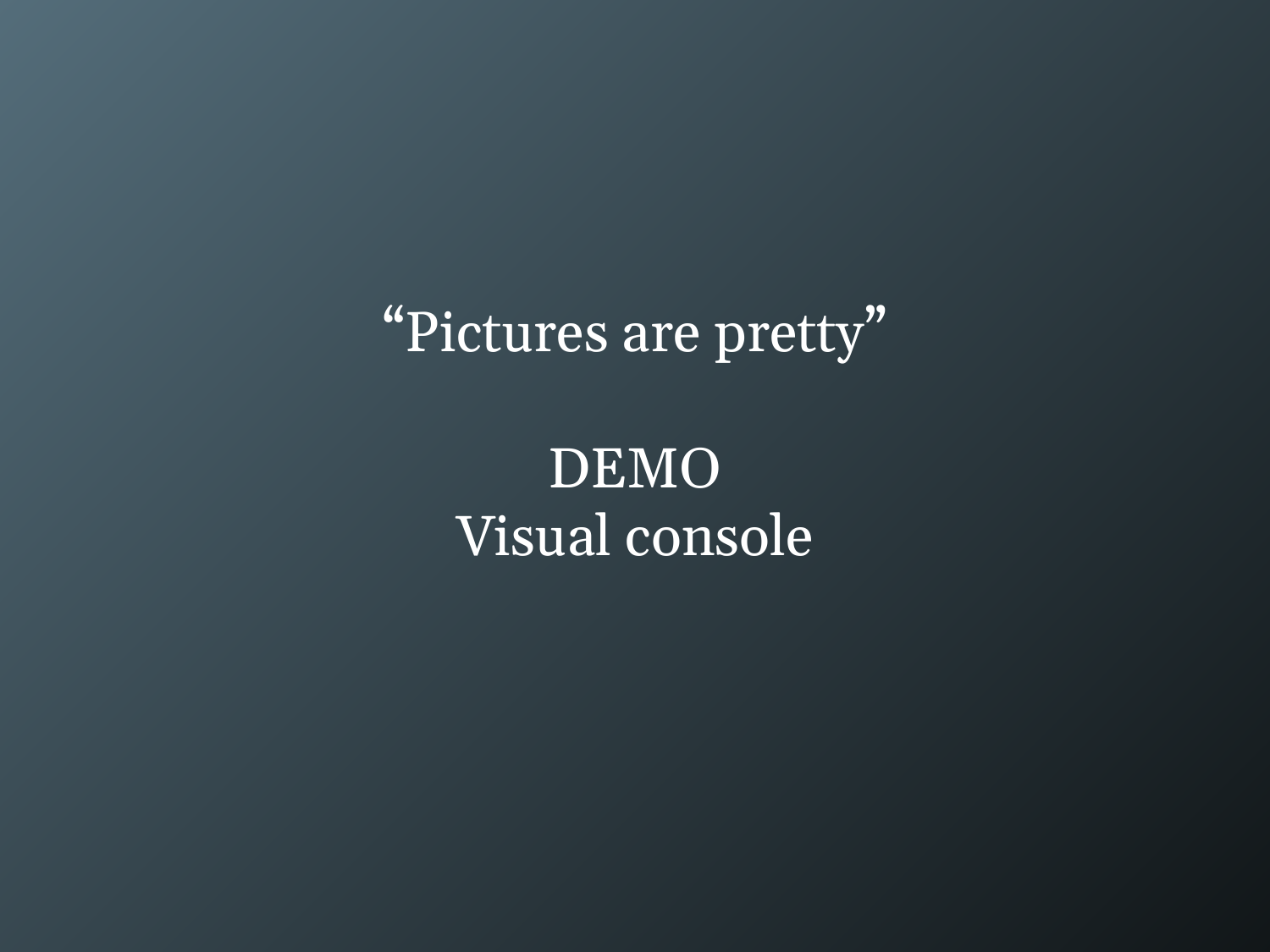

# “Pictures are pretty” DEMO Visual console